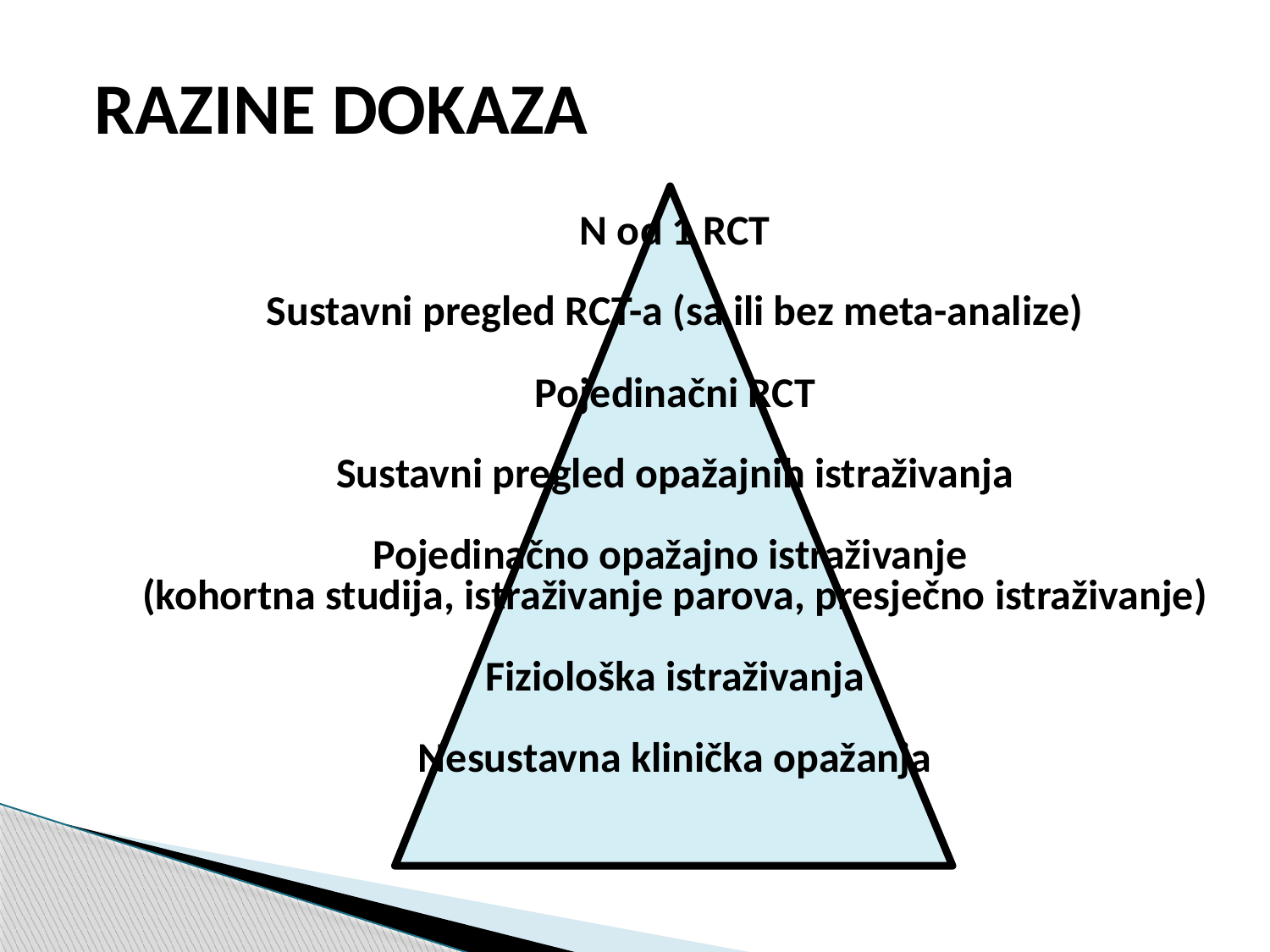

# RAZINE DOKAZA

N od 1 RCT

Sustavni pregled RCT-a (sa ili bez meta-analize)

Pojedinačni RCT

Sustavni pregled opažajnih istraživanja

Pojedinačno opažajno istraživanje
(kohortna studija, istraživanje parova, presječno istraživanje)

Fiziološka istraživanja

Nesustavna klinička opažanja